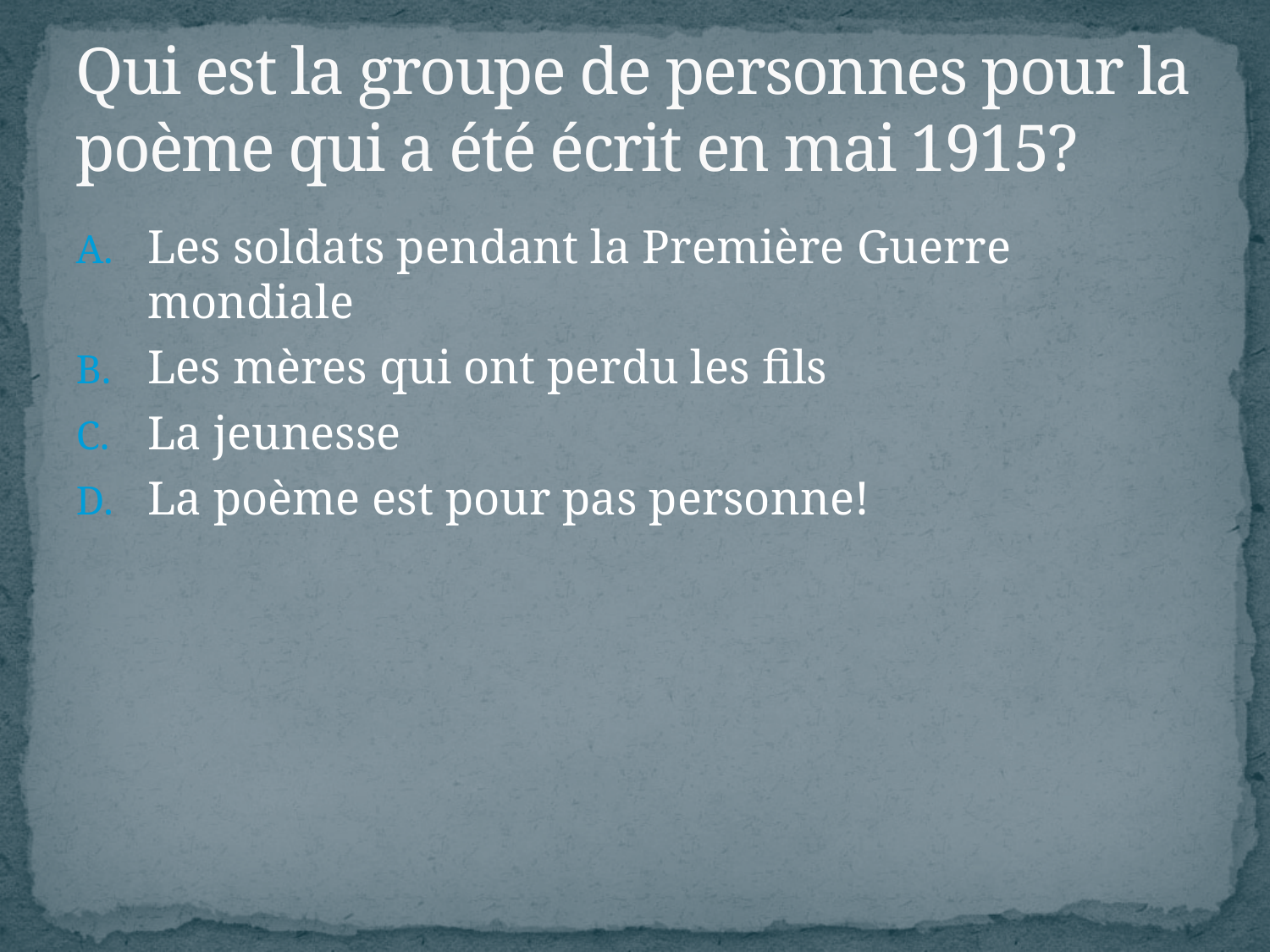

# Qui est la groupe de personnes pour la poème qui a été écrit en mai 1915?
Les soldats pendant la Première Guerre mondiale
Les mères qui ont perdu les fils
La jeunesse
La poème est pour pas personne!